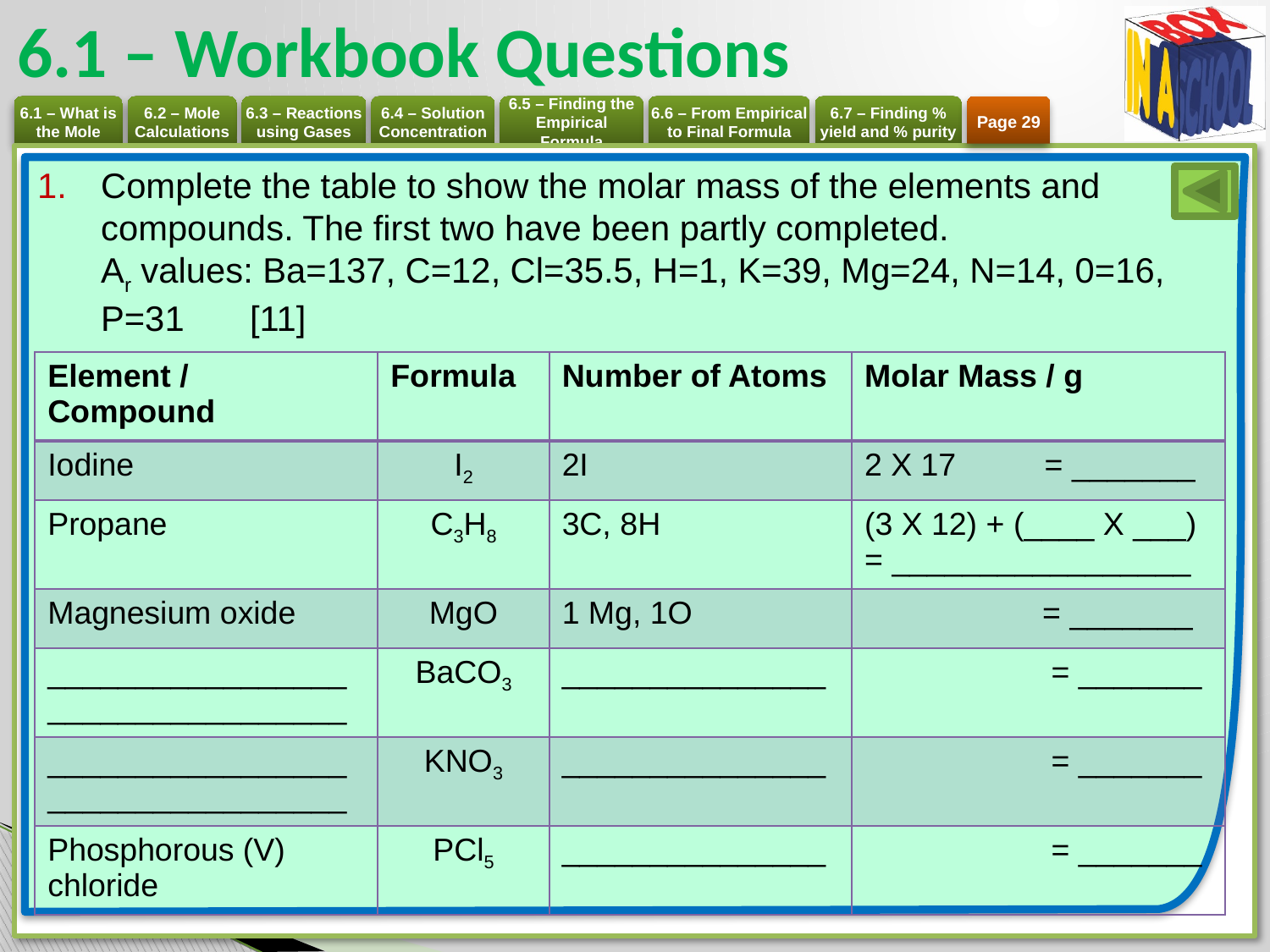

# 6.1 – Workbook Questions
Page 29
Complete the table to show the molar mass of the elements and compounds. The first two have been partly completed.
Ar values: Ba=137, C=12, Cl=35.5, H=1, K=39, Mg=24, N=14, 0=16, P=31		[11]

| Element / Compound | Formula | Number of Atoms | Molar Mass / g |
| --- | --- | --- | --- |
| Iodine | I2 | 2I | 2 X 17 = \_\_\_\_\_\_\_ |
| Propane | C3H8 | 3C, 8H | (3 X 12) + (\_\_\_\_ X \_\_\_) = \_\_\_\_\_\_\_\_\_\_\_\_\_\_\_\_\_ |
| Magnesium oxide | MgO | 1 Mg, 1O | = \_\_\_\_\_\_\_ |
| \_\_\_\_\_\_\_\_\_\_\_\_\_\_\_\_\_ \_\_\_\_\_\_\_\_\_\_\_\_\_\_\_\_\_ | BaCO3 | \_\_\_\_\_\_\_\_\_\_\_\_\_\_\_ | = \_\_\_\_\_\_\_ |
| \_\_\_\_\_\_\_\_\_\_\_\_\_\_\_\_\_ \_\_\_\_\_\_\_\_\_\_\_\_\_\_\_\_\_ | KNO3 | \_\_\_\_\_\_\_\_\_\_\_\_\_\_\_ | = \_\_\_\_\_\_\_ |
| Phosphorous (V) chloride | PCl5 | \_\_\_\_\_\_\_\_\_\_\_\_\_\_\_ | = \_\_\_\_\_\_\_ |